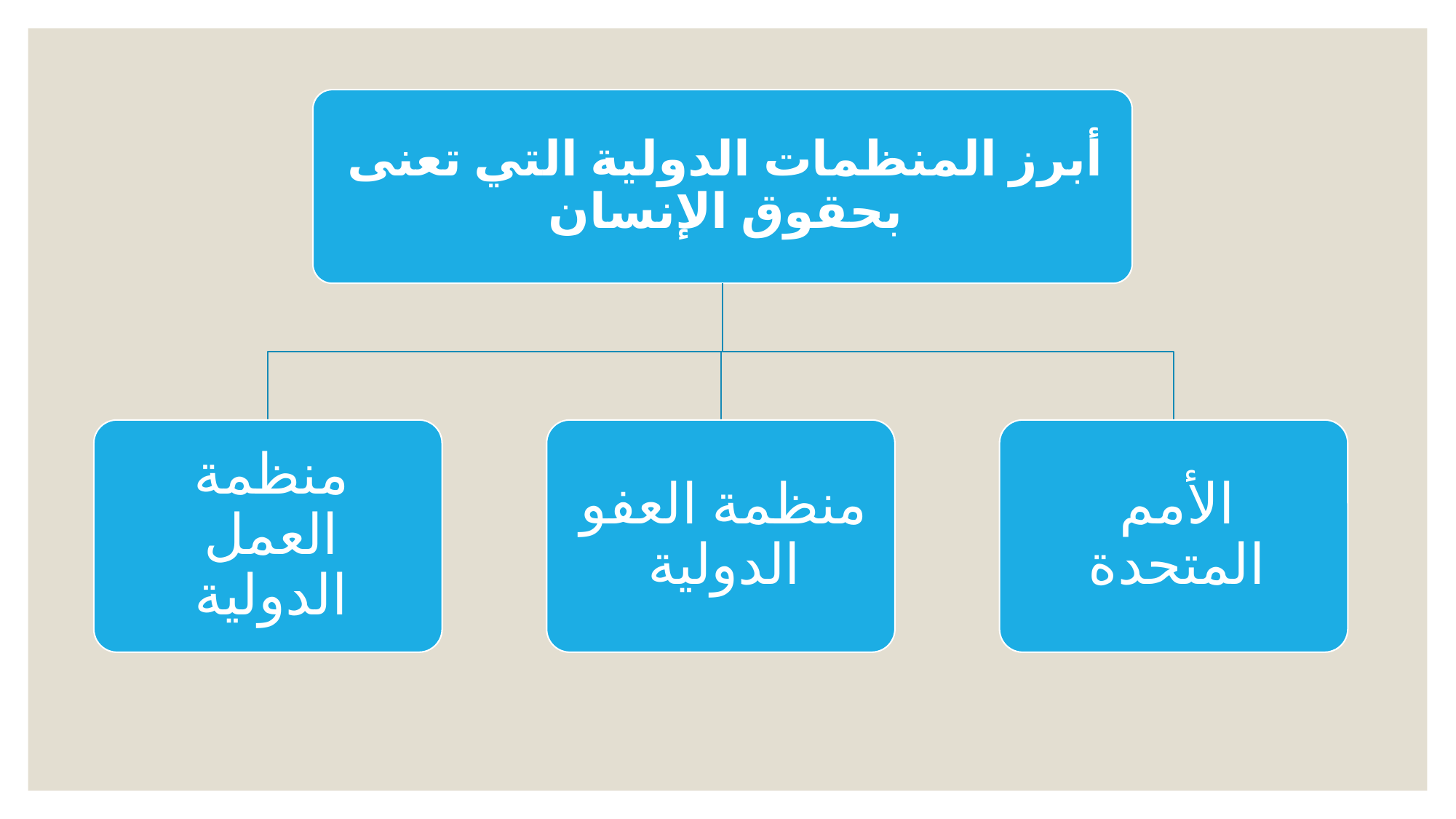

أبرز المنظمات الدولية التي تعنى بحقوق الإنسان
منظمة العمل الدولية
منظمة العفو الدولية
الأمم المتحدة